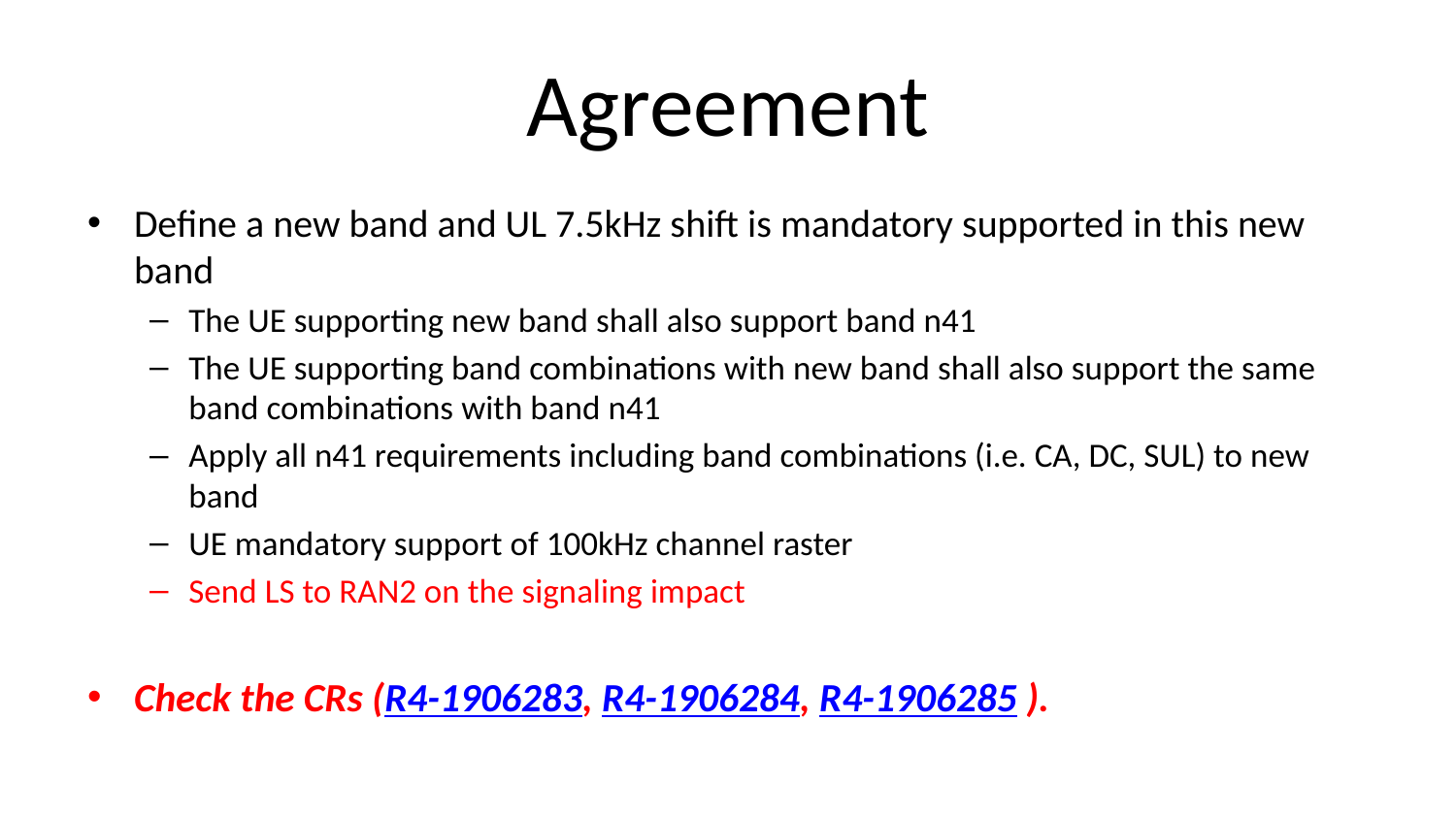

# Agreement
Define a new band and UL 7.5kHz shift is mandatory supported in this new band
The UE supporting new band shall also support band n41
The UE supporting band combinations with new band shall also support the same band combinations with band n41
Apply all n41 requirements including band combinations (i.e. CA, DC, SUL) to new band
UE mandatory support of 100kHz channel raster
Send LS to RAN2 on the signaling impact

Check the CRs (R4-1906283, R4-1906284, R4-1906285 ).